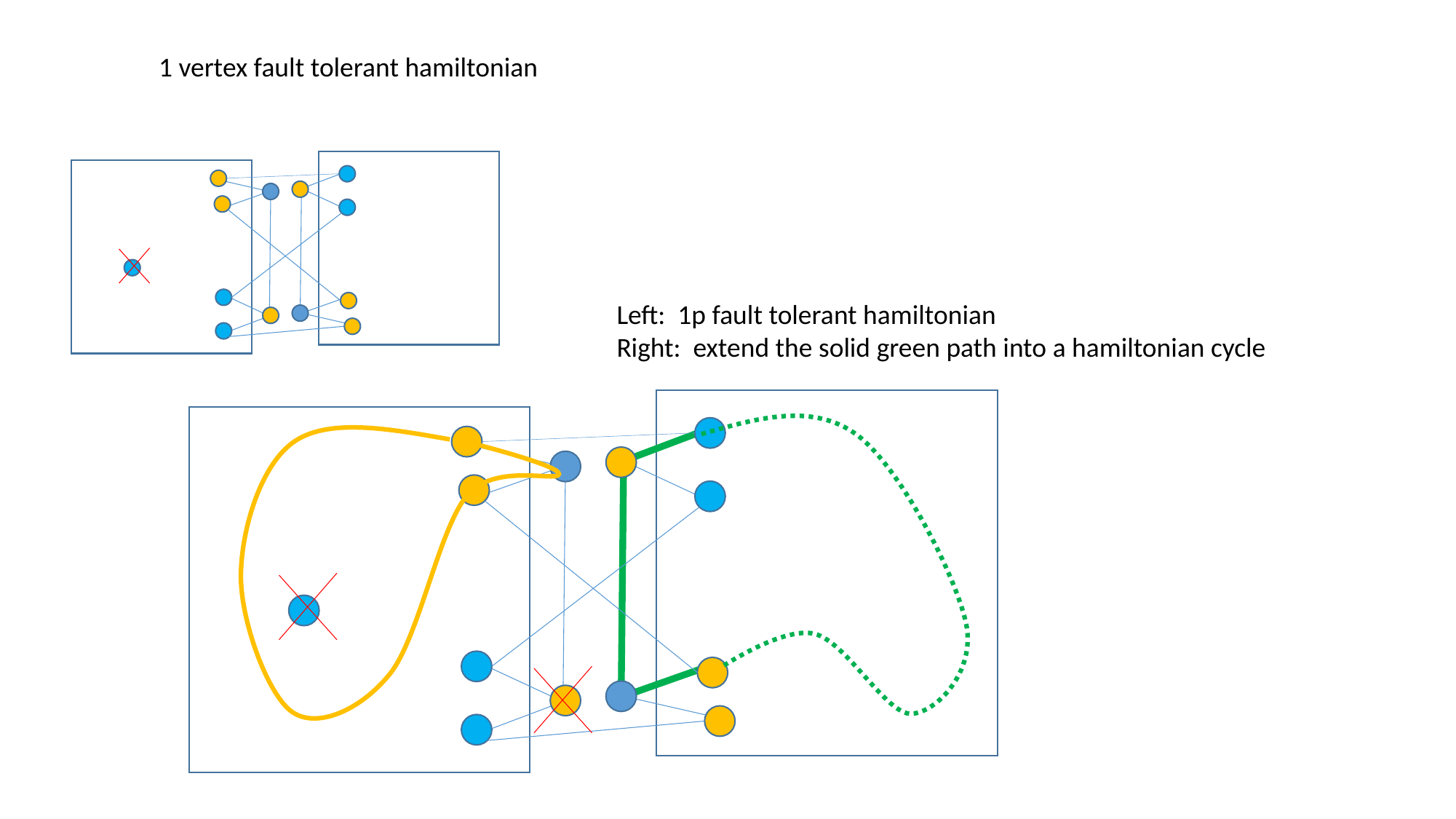

1 vertex fault tolerant hamiltonian

Left:  1p fault tolerant hamiltonian
Right:  extend the solid green path into a hamiltonian cycle